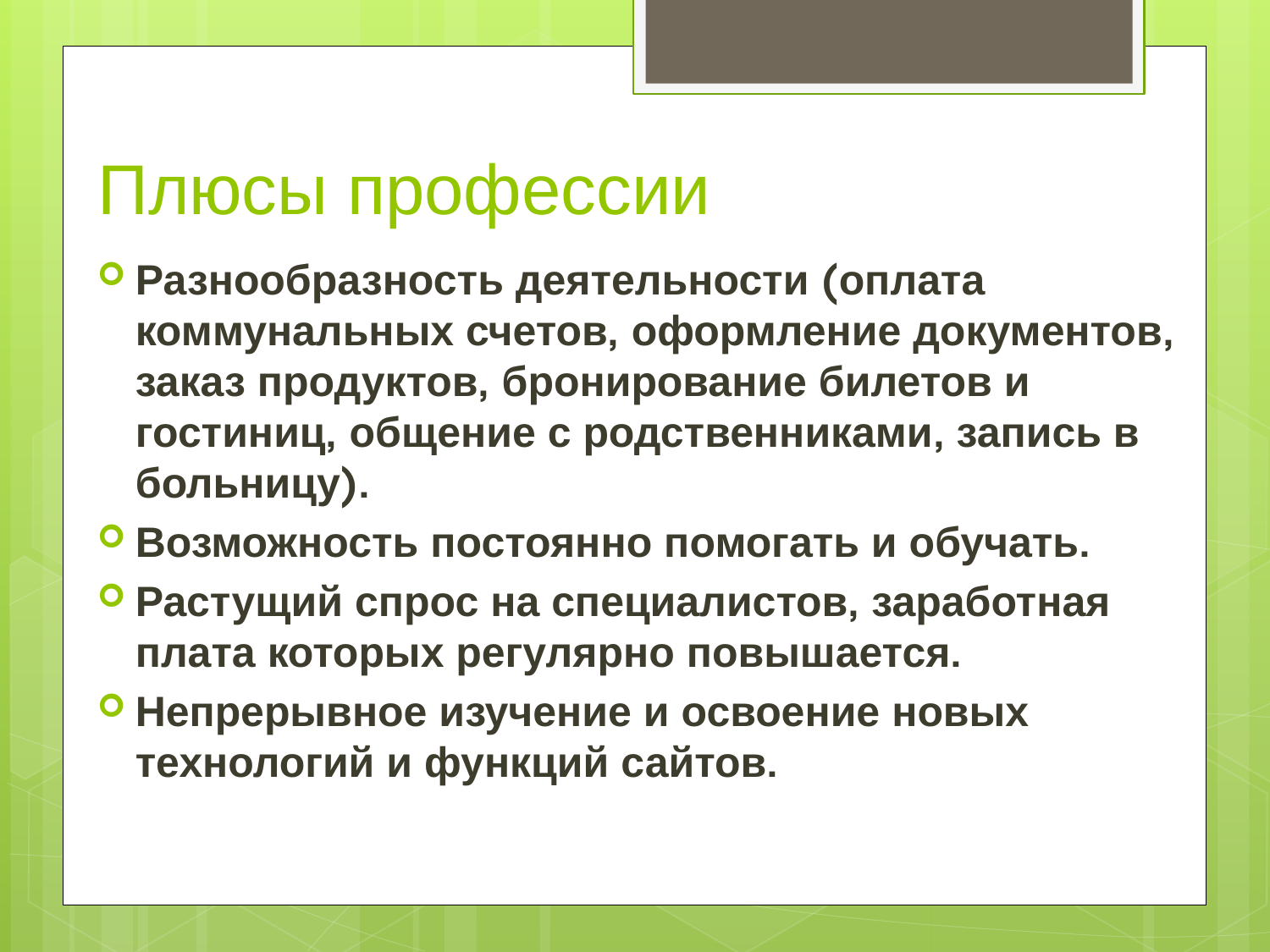

# Плюсы профессии
Разнообразность деятельности (оплата коммунальных счетов, оформление документов, заказ продуктов, бронирование билетов и гостиниц, общение с родственниками, запись в больницу).
Возможность постоянно помогать и обучать.
Растущий спрос на специалистов, заработная плата которых регулярно повышается.
Непрерывное изучение и освоение новых технологий и функций сайтов.